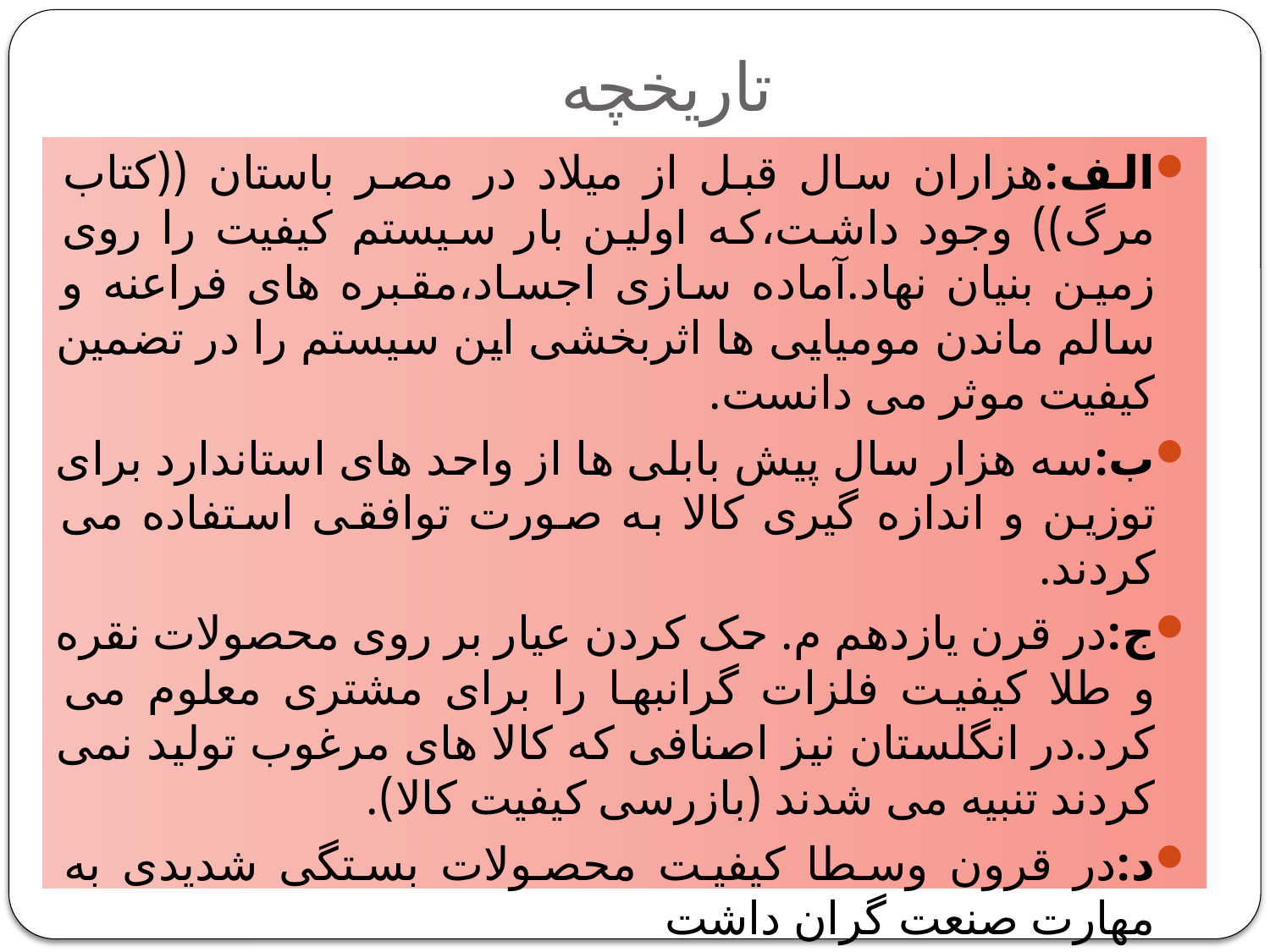

# تاریخچه
الف:هزاران سال قبل از میلاد در مصر باستان ((کتاب مرگ)) وجود داشت،که اولین بار سیستم کیفیت را روی زمین بنیان نهاد.آماده سازی اجساد،مقبره های فراعنه و سالم ماندن مومیایی ها اثربخشی این سیستم را در تضمین کیفیت موثر می دانست.
ب:سه هزار سال پیش بابلی ها از واحد های استاندارد برای توزین و اندازه گیری کالا به صورت توافقی استفاده می کردند.
ج:در قرن یازدهم م. حک کردن عیار بر روی محصولات نقره و طلا کیفیت فلزات گرانبها را برای مشتری معلوم می کرد.در انگلستان نیز اصنافی که کالا های مرغوب تولید نمی کردند تنبیه می شدند (بازرسی کیفیت کالا).
د:در قرون وسطا کیفیت محصولات بستگی شدیدی به مهارت صنعت گران داشت